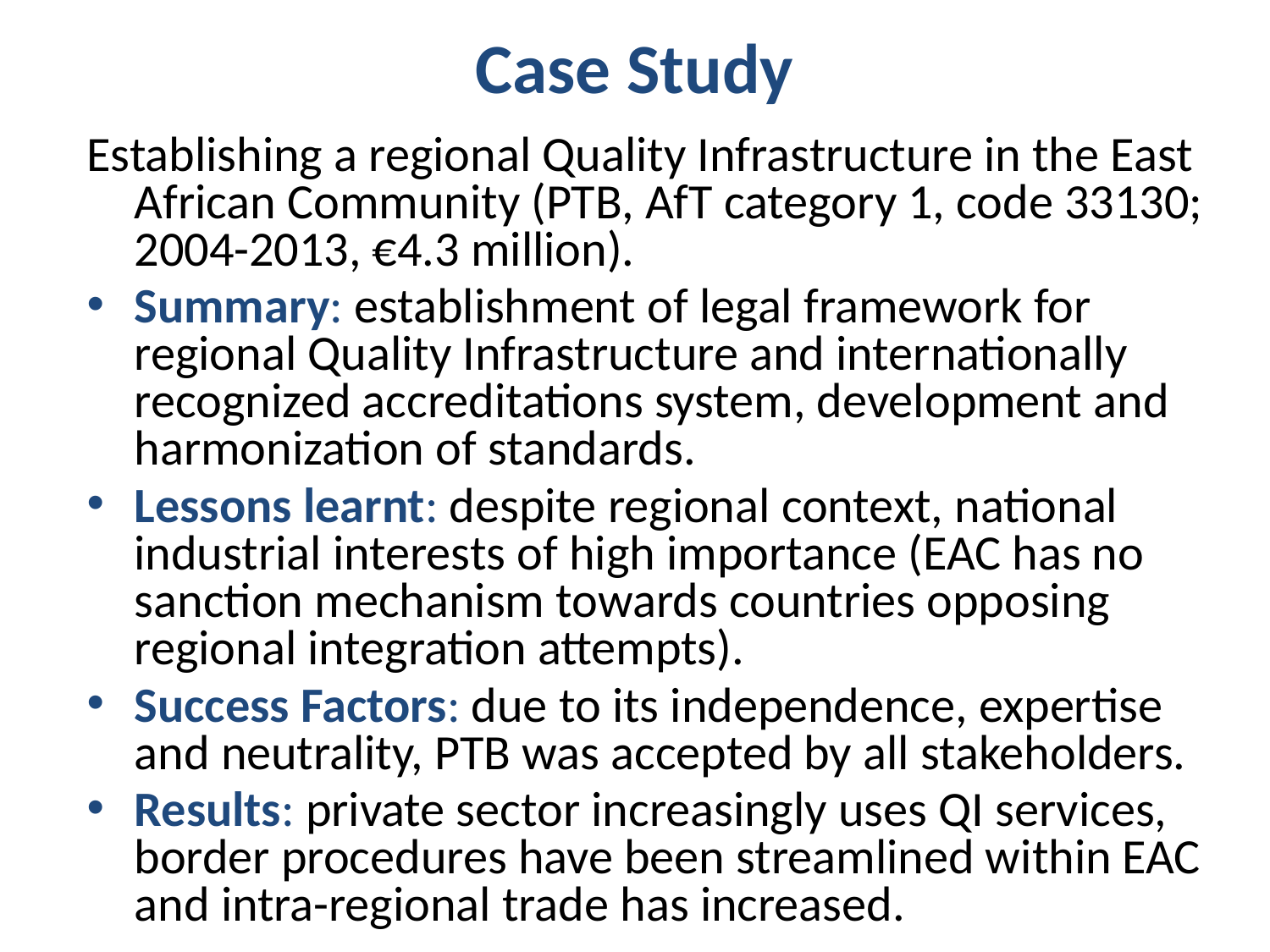

# Case Study
Establishing a regional Quality Infrastructure in the East African Community (PTB, AfT category 1, code 33130; 2004-2013, €4.3 million).
Summary: establishment of legal framework for regional Quality Infrastructure and internationally recognized accreditations system, development and harmonization of standards.
Lessons learnt: despite regional context, national industrial interests of high importance (EAC has no sanction mechanism towards countries opposing regional integration attempts).
Success Factors: due to its independence, expertise and neutrality, PTB was accepted by all stakeholders.
Results: private sector increasingly uses QI services, border procedures have been streamlined within EAC and intra-regional trade has increased.